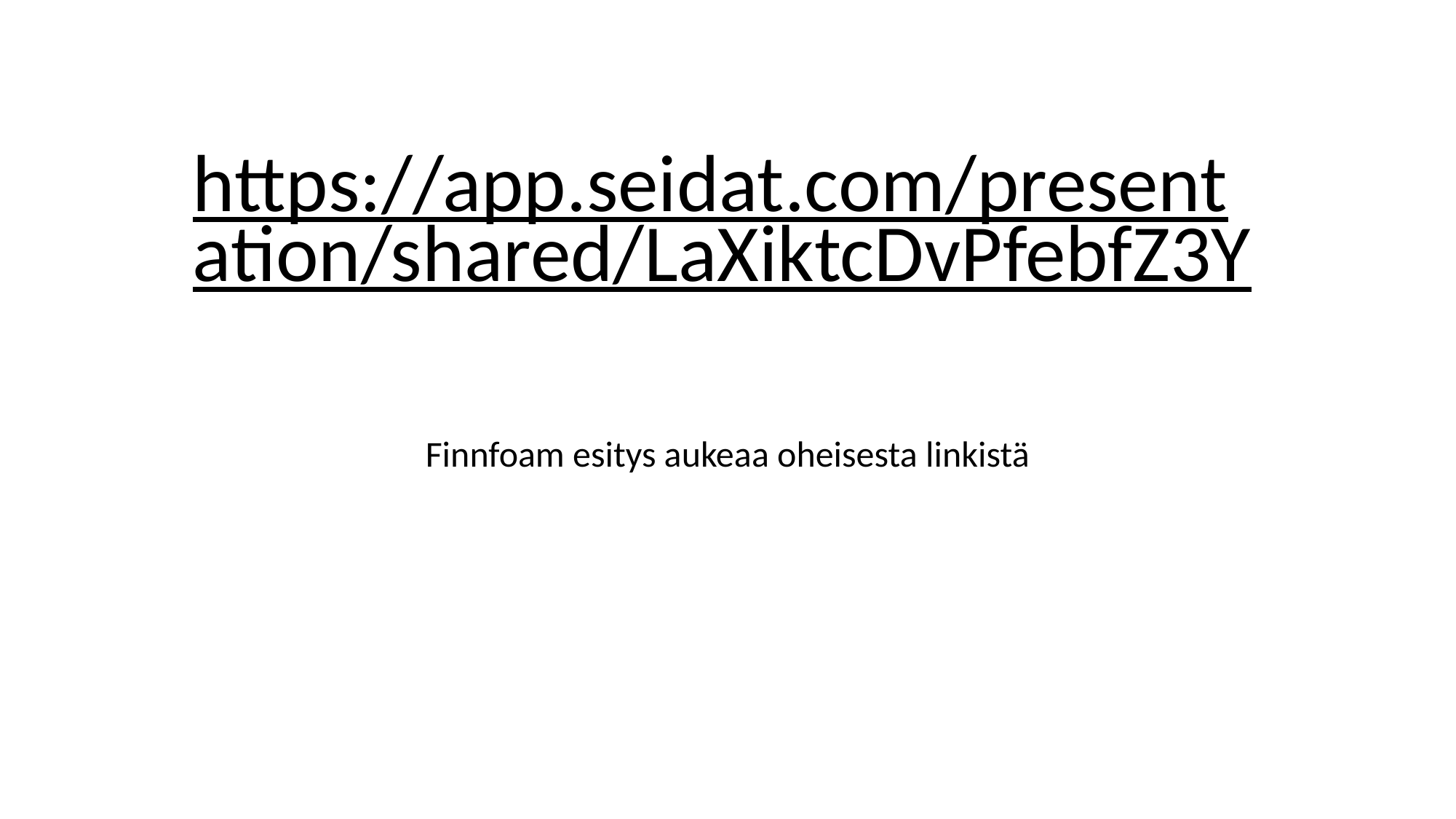

# https://app.seidat.com/presentation/shared/LaXiktcDvPfebfZ3Y
Finnfoam esitys aukeaa oheisesta linkistä